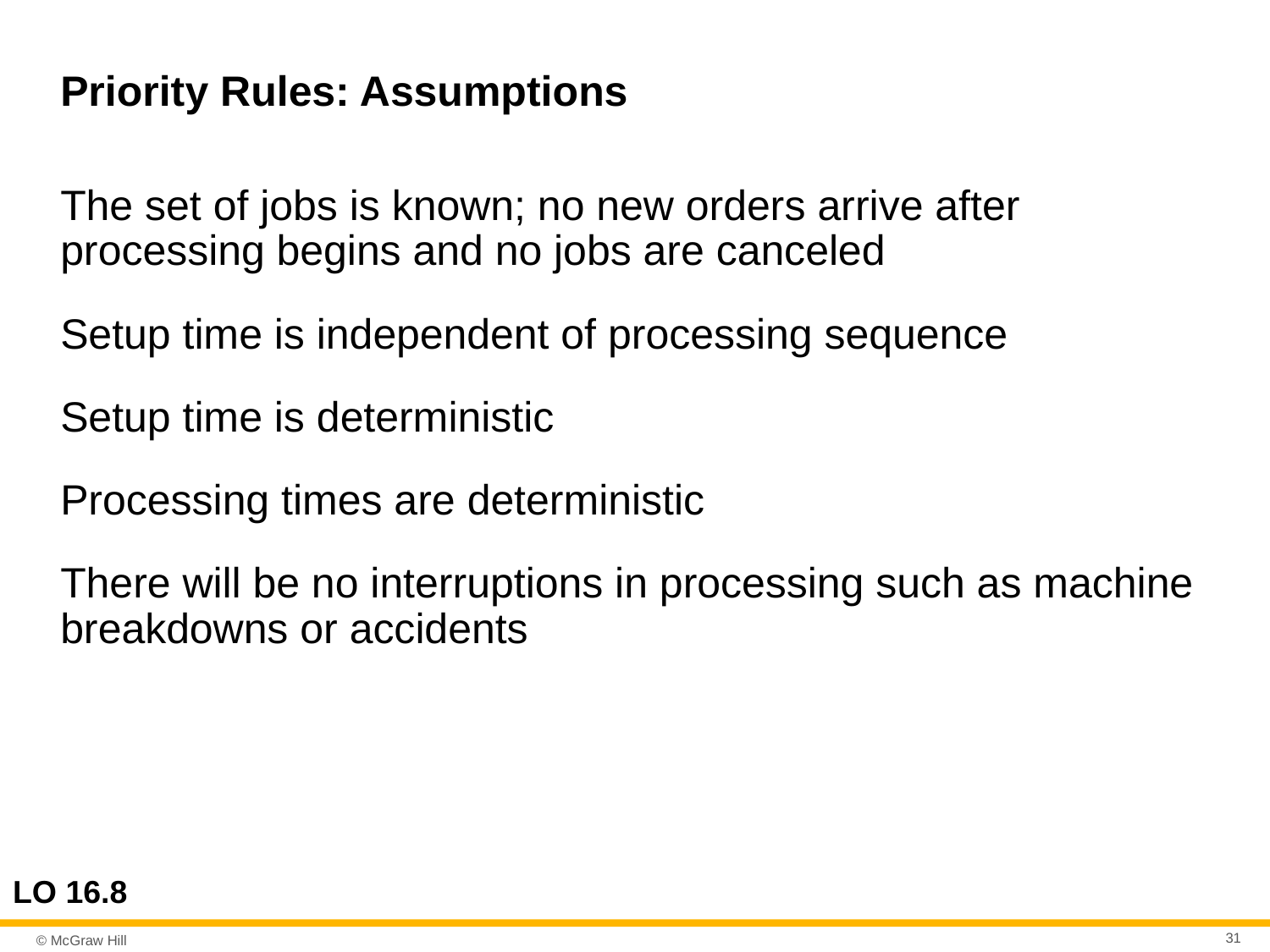

# Priority Rules: Assumptions
The set of jobs is known; no new orders arrive after processing begins and no jobs are canceled
Setup time is independent of processing sequence
Setup time is deterministic
Processing times are deterministic
There will be no interruptions in processing such as machine breakdowns or accidents
LO 16.8